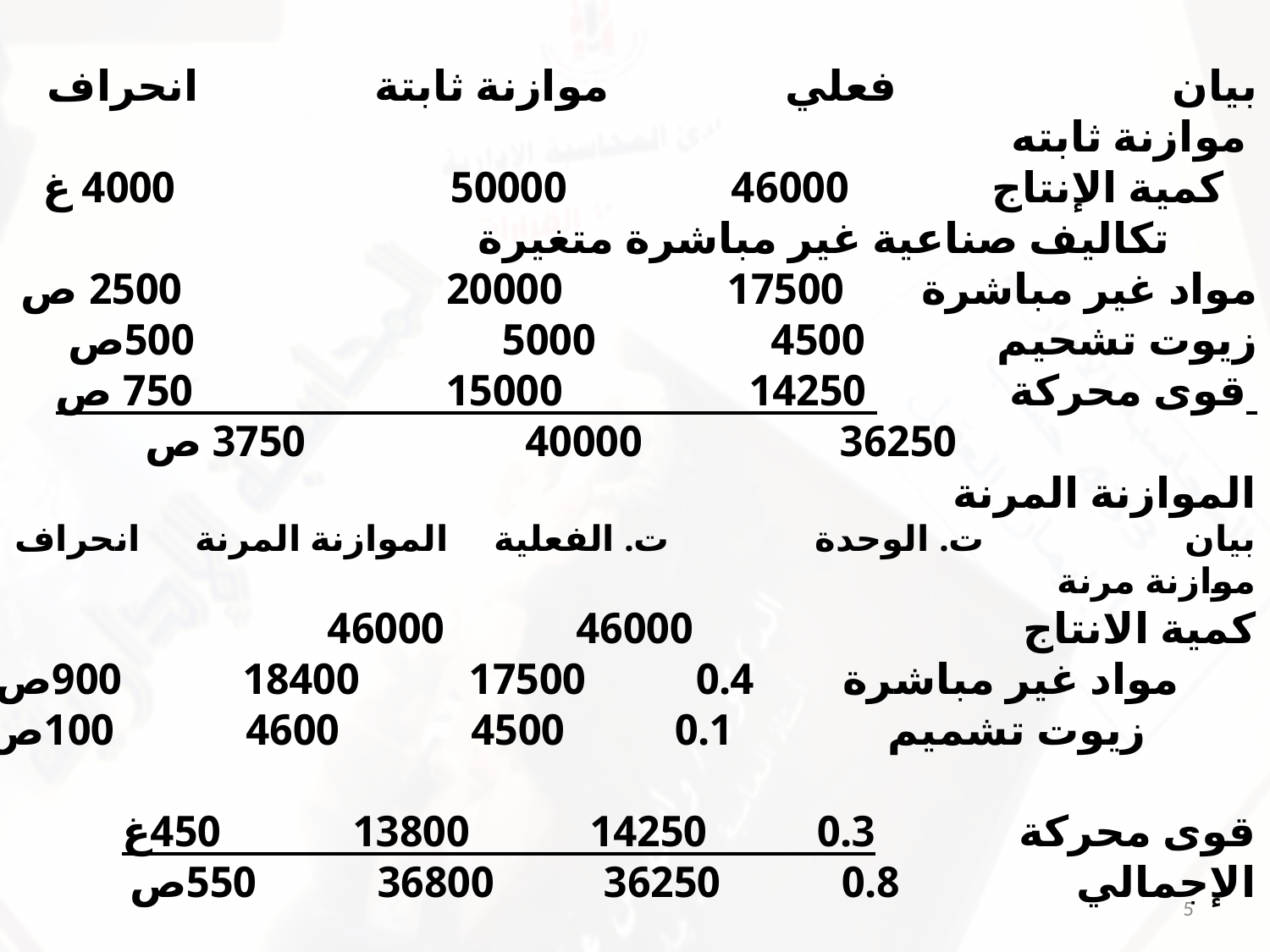

بيان                         فعلي                موازنة ثابتة                انحراف موازنة ثابته
كمية الإنتاج             46000               50000                         4000 غ
تكاليف صناعية غير مباشرة متغيرة
مواد غير مباشرة       17500               20000                        2500 ص
 زيوت تشحيم            4500                5000                            500ص
قوى محركة             14250                 15000                       750 ص
36250                  40000                    3750 ص
الموازنة المرنة
بيان                      ت. الوحدة                ت. الفعلية     الموازنة المرنة      انحراف موازنة مرنة
كمية الانتاج                              46000            46000
مواد غير مباشرة        0.4          17500          18400           900ص
زيوت تشميم              0.1          4500            4600            100ص
قوى محركة             0.3          14250           13800            450غ
الإجمالي                0.8           36250          36800           550ص
5